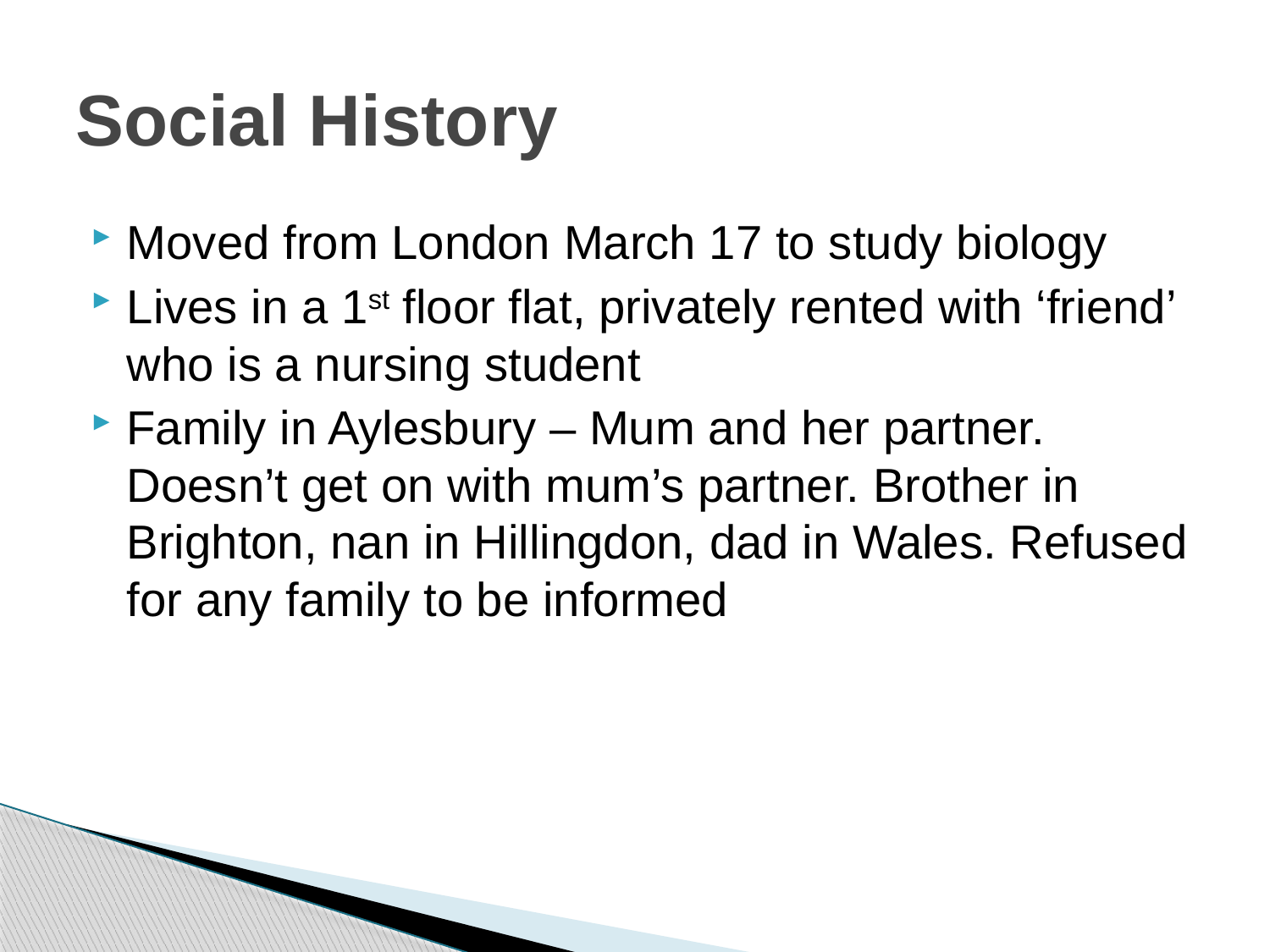

# Social History
Moved from London March 17 to study biology
Lives in a 1st floor flat, privately rented with ‘friend’ who is a nursing student
Family in Aylesbury – Mum and her partner. Doesn’t get on with mum’s partner. Brother in Brighton, nan in Hillingdon, dad in Wales. Refused for any family to be informed